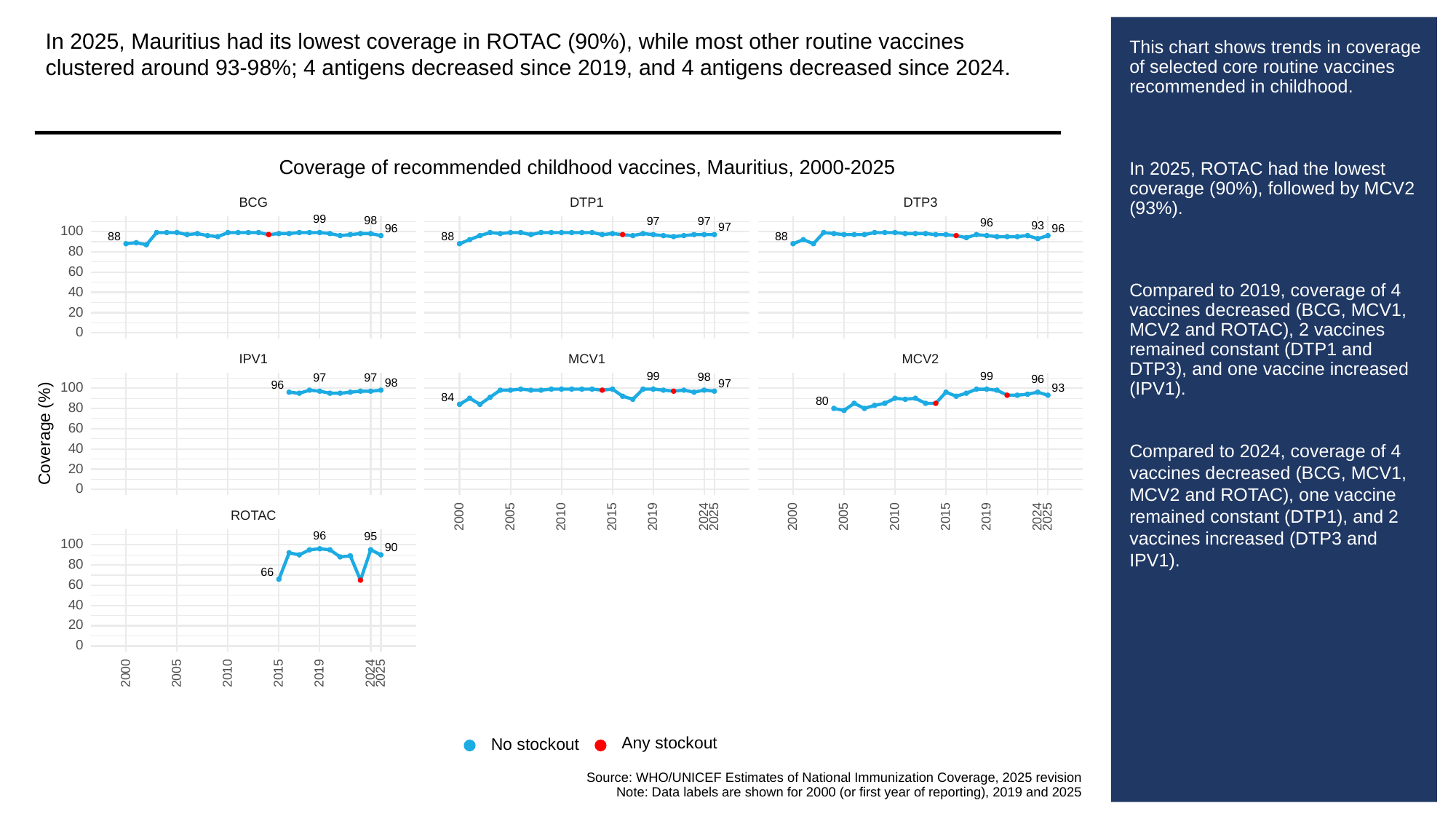

In 2025, Mauritius had its lowest coverage in ROTAC (90%), while most other routine vaccines clustered around 93-98%; 4 antigens decreased since 2019, and 4 antigens decreased since 2024.
# This chart shows trends in coverage of selected core routine vaccines recommended in childhood.

In 2025, ROTAC had the lowest coverage (90%), followed by MCV2 (93%).

Compared to 2019, coverage of 4 vaccines decreased (BCG, MCV1, MCV2 and ROTAC), 2 vaccines remained constant (DTP1 and DTP3), and one vaccine increased (IPV1).

Compared to 2024, coverage of 4 vaccines decreased (BCG, MCV1, MCV2 and ROTAC), one vaccine remained constant (DTP1), and 2 vaccines increased (DTP3 and IPV1).

Coverage of recommended childhood vaccines, Mauritius, 2000-2025
BCG
DTP3
DTP1
99

98
97
97
96

93
97
96
96
100

88
88
88

80

60

40

20

0

MCV1
MCV2
IPV1
99
99

98
97
97
96

98
97
96
100
93

84

80

80

60
Coverage (%)

40

20

0

ROTAC
2000
2005
2010
2015
2019
2024
2025
2000
2005
2010
2015
2019
2024
2025

96
95

100
90

80

66

60

40

20

0

2000
2005
2010
2015
2019
2024
2025
Any stockout
No stockout

Source: WHO/UNICEF Estimates of National Immunization Coverage, 2025 revision
Note: Data labels are shown for 2000 (or first year of reporting), 2019 and 2025